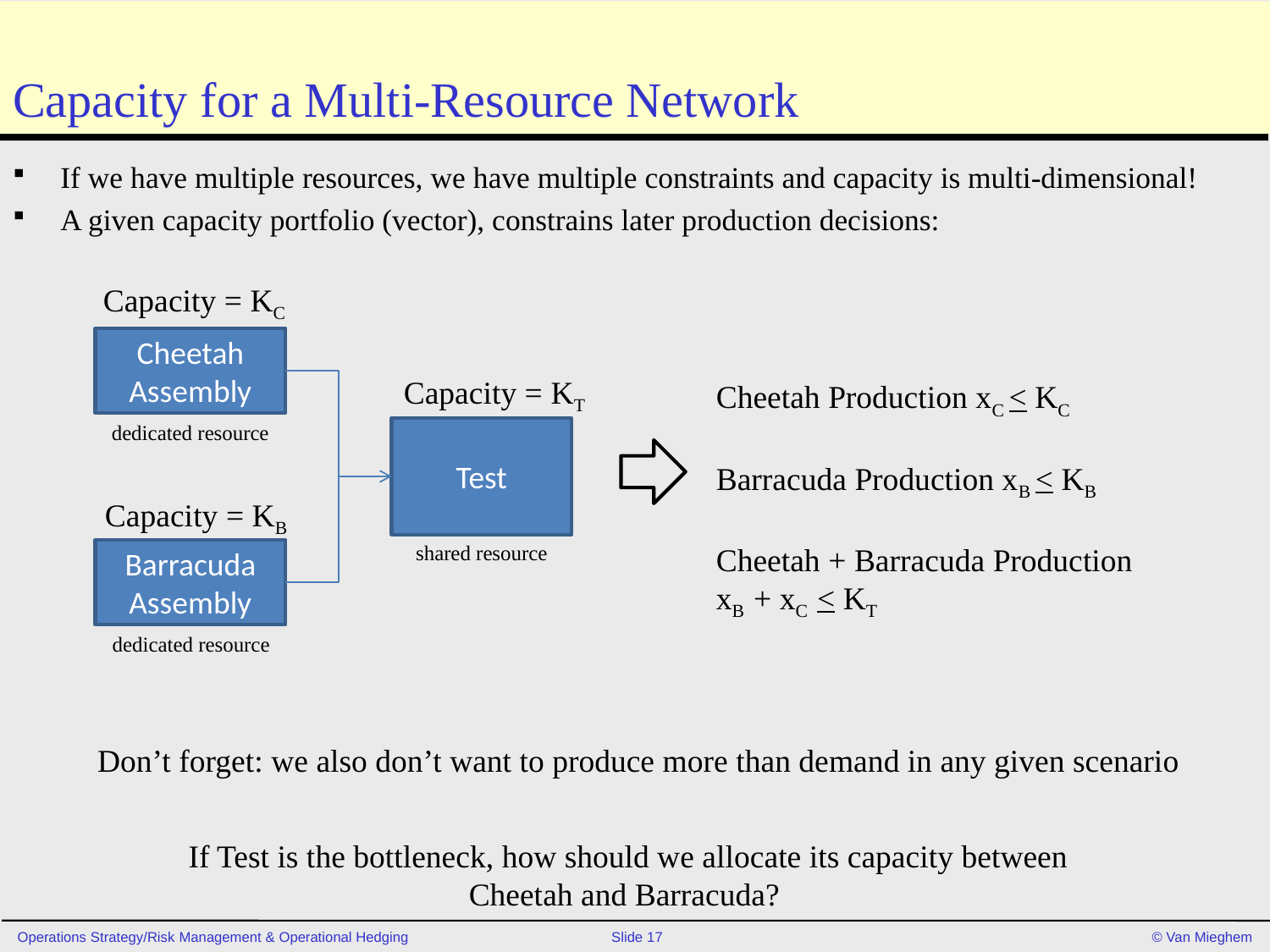

# Capacity for a Multi-Resource Network
If we have multiple resources, we have multiple constraints and capacity is multi-dimensional!
A given capacity portfolio (vector), constrains later production decisions:

Capacity = KC
Cheetah Assembly
Capacity = KT
Cheetah Production xC < KC

Barracuda Production xB < KB

Cheetah + Barracuda Production
xB  + xC  < KT
dedicated resource
Test

Capacity = KB
shared resource
Barracuda Assembly
dedicated resource
Don’t forget: we also don’t want to produce more than demand in any given scenario
If Test is the bottleneck, how should we allocate its capacity between Cheetah and Barracuda?